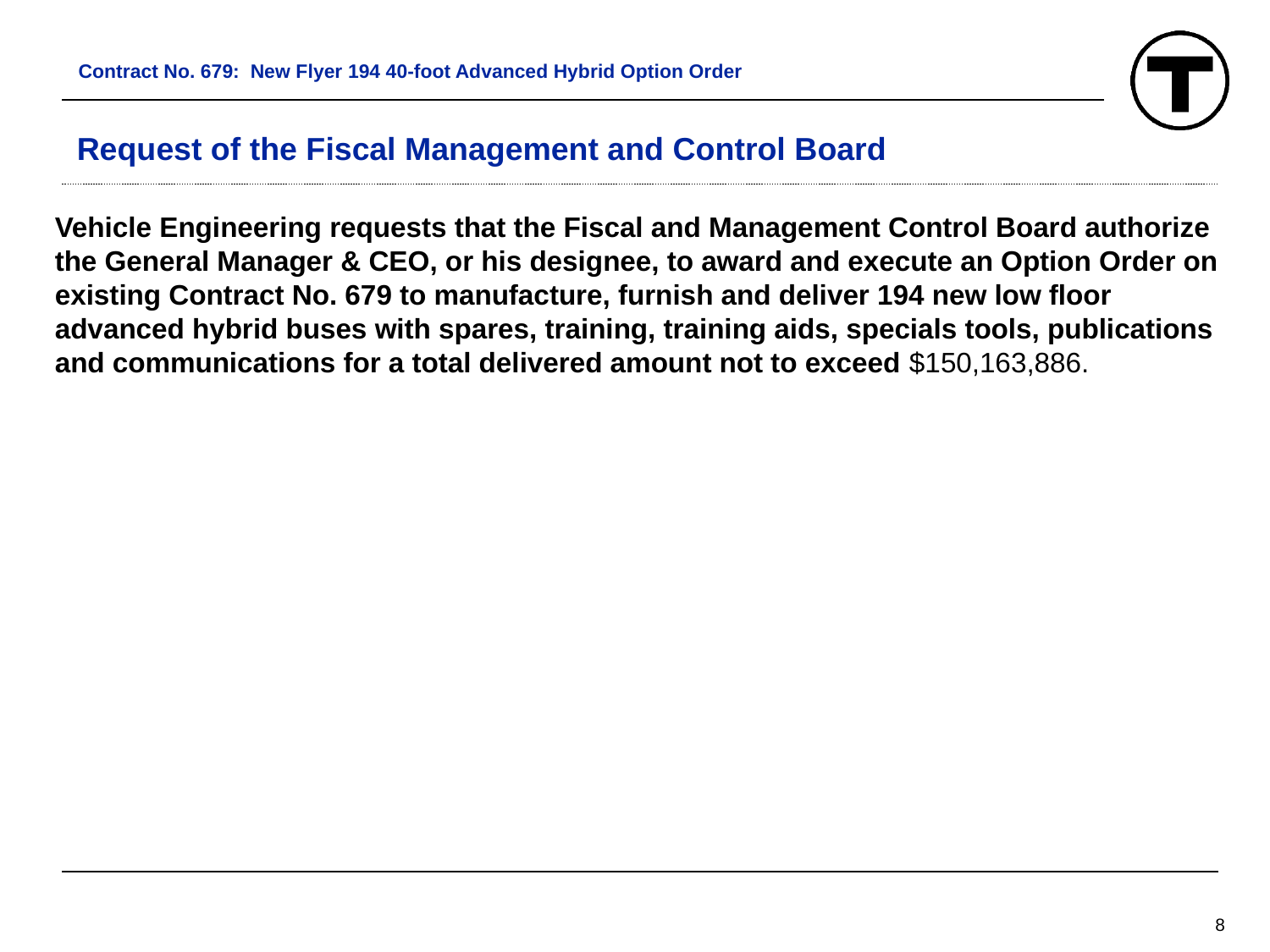

Contract No. 679:  New Flyer 194 40-foot Advanced Hybrid Option Order
# Request of the Fiscal Management and Control Board
Vehicle Engineering requests that the Fiscal and Management Control Board authorize the General Manager & CEO, or his designee, to award and execute an Option Order on existing Contract No. 679 to manufacture, furnish and deliver 194 new low floor advanced hybrid buses with spares, training, training aids, specials tools, publications and communications for a total delivered amount not to exceed $150,163,886.